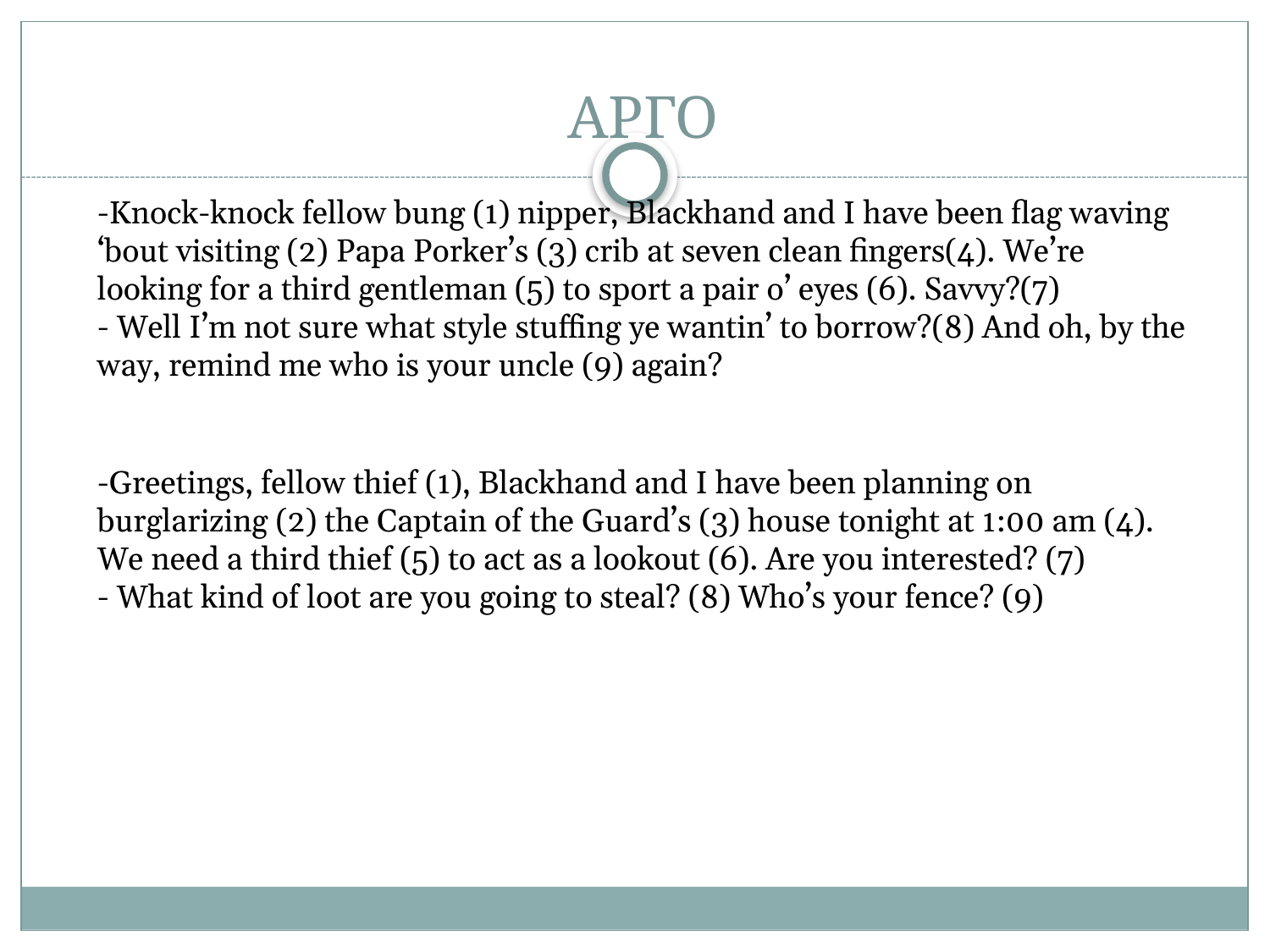

# АРГО
-Knock-knock fellow bung (1) nipper, Blackhand and I have been flag waving ‘bout visiting (2) Papa Porker’s (3) crib at seven clean fingers(4). We’re looking for a third gentleman (5) to sport a pair o’ eyes (6). Savvy?(7)
- Well I’m not sure what style stuffing ye wantin’ to borrow?(8) And oh, by the way, remind me who is your uncle (9) again?
-Greetings, fellow thief (1), Blackhand and I have been planning on burglarizing (2) the Captain of the Guard’s (3) house tonight at 1:00 am (4). We need a third thief (5) to act as a lookout (6). Are you interested? (7)
- What kind of loot are you going to steal? (8) Who’s your fence? (9)